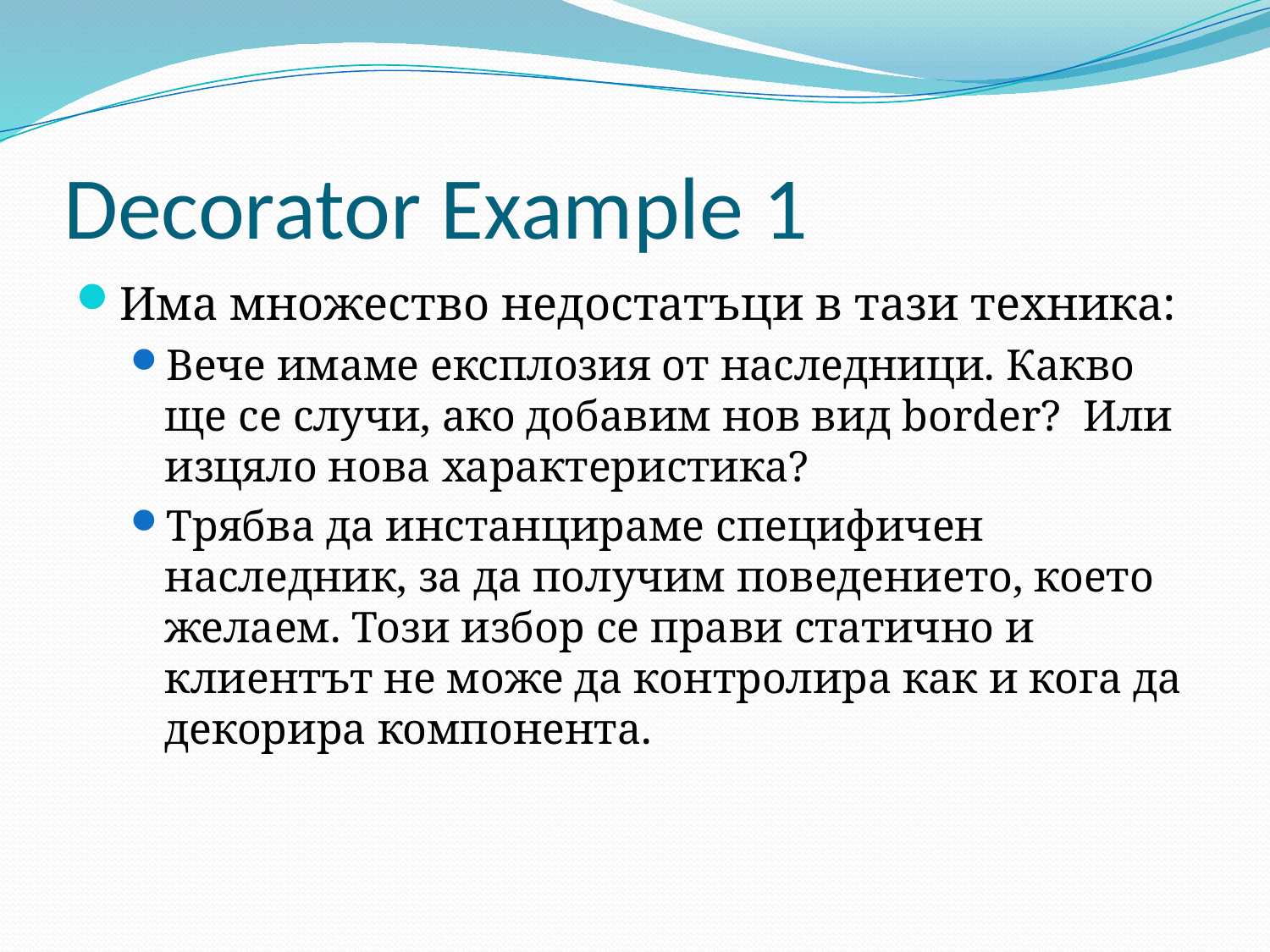

# Decorator Example 1
Има множество недостатъци в тази техника:
Вече имаме експлозия от наследници. Какво ще се случи, ако добавим нов вид border?  Или изцяло нова характеристика?
Трябва да инстанцираме специфичен наследник, за да получим поведението, което желаем. Този избор се прави статично и клиентът не може да контролира как и кога да декорира компонента.